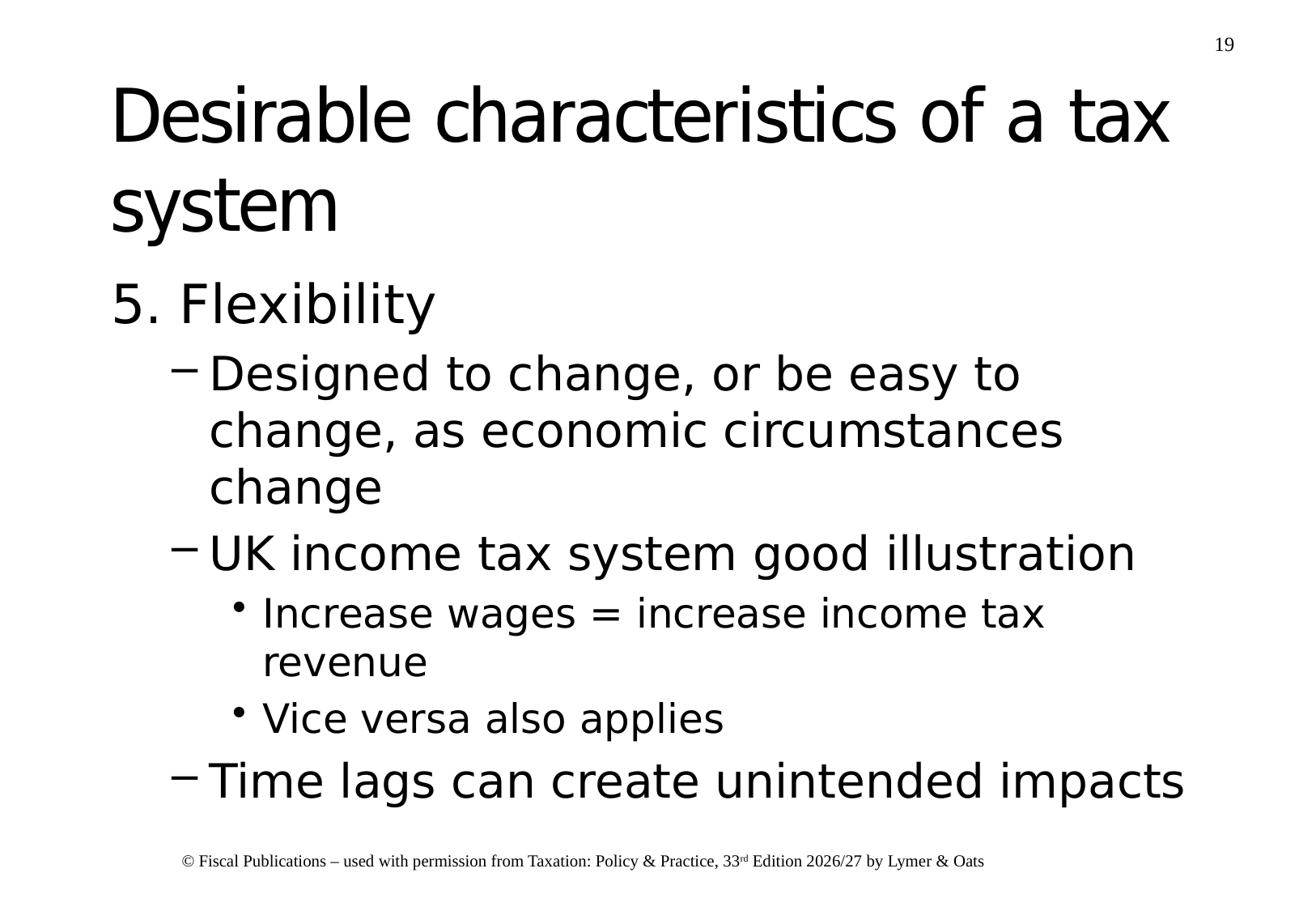

# Desirable characteristics of a tax system
5. Flexibility
Designed to change, or be easy to change, as economic circumstances change
UK income tax system good illustration
Increase wages = increase income tax revenue
Vice versa also applies
Time lags can create unintended impacts